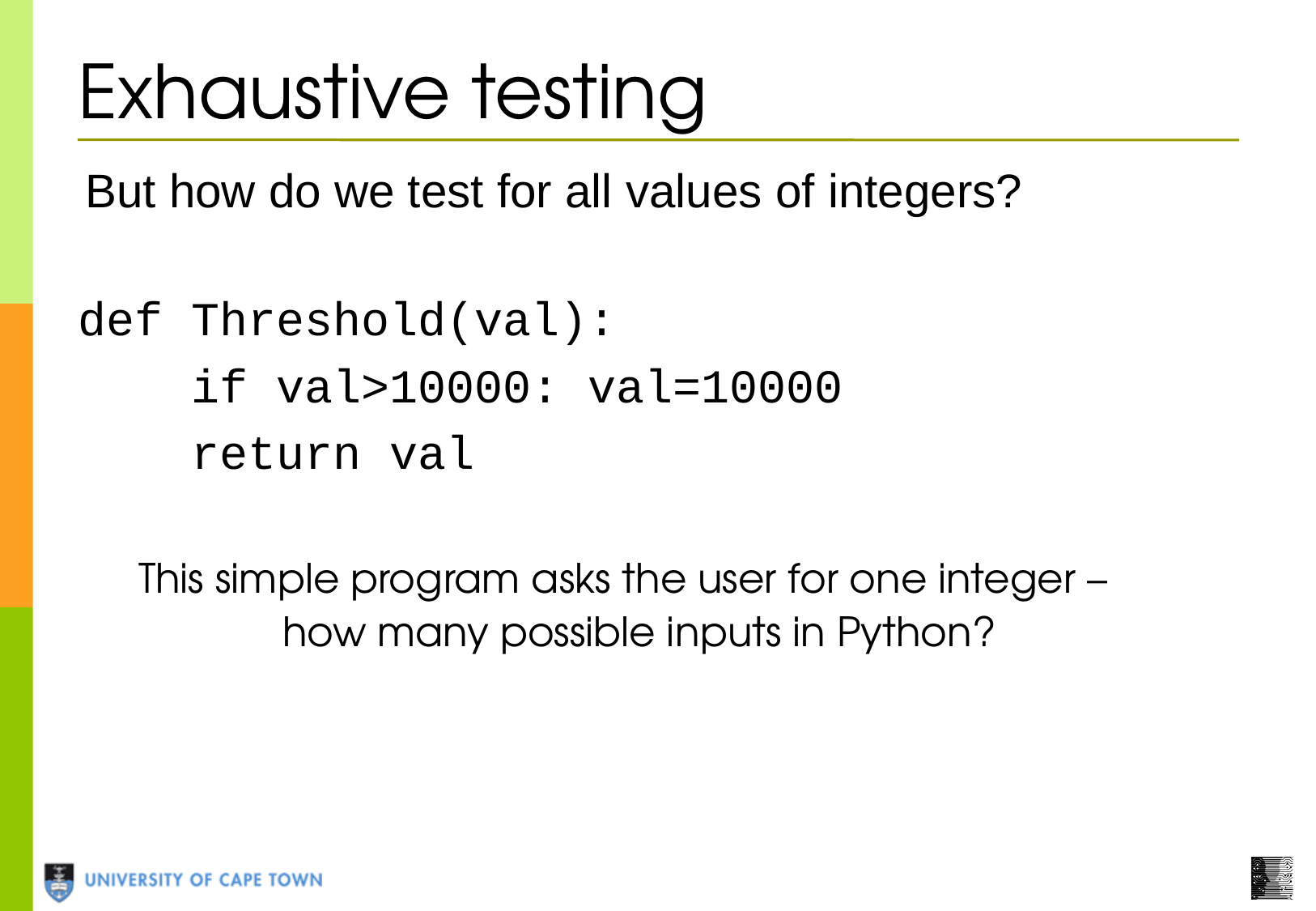

# Exhaustive testing
But how do we test for all values of integers?

def Threshold(val):
    if val>10000: val=10000
    return val

This simple program asks the user for one integer –
		how many possible inputs in Python?